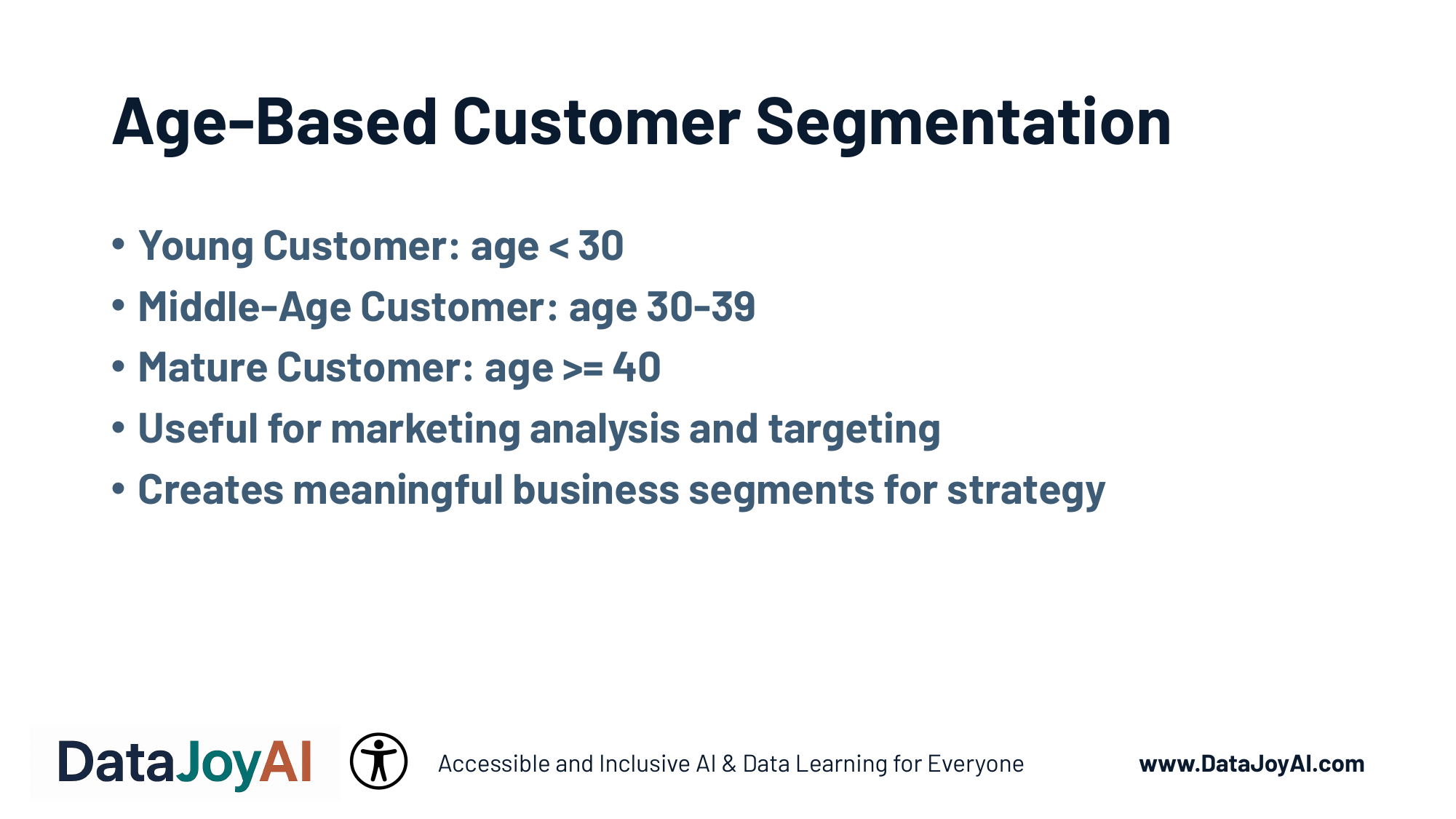

# Age-Based Customer Segmentation
Young Customer: age < 30
Middle-Age Customer: age 30-39
Mature Customer: age >= 40
Useful for marketing analysis and targeting
Creates meaningful business segments for strategy